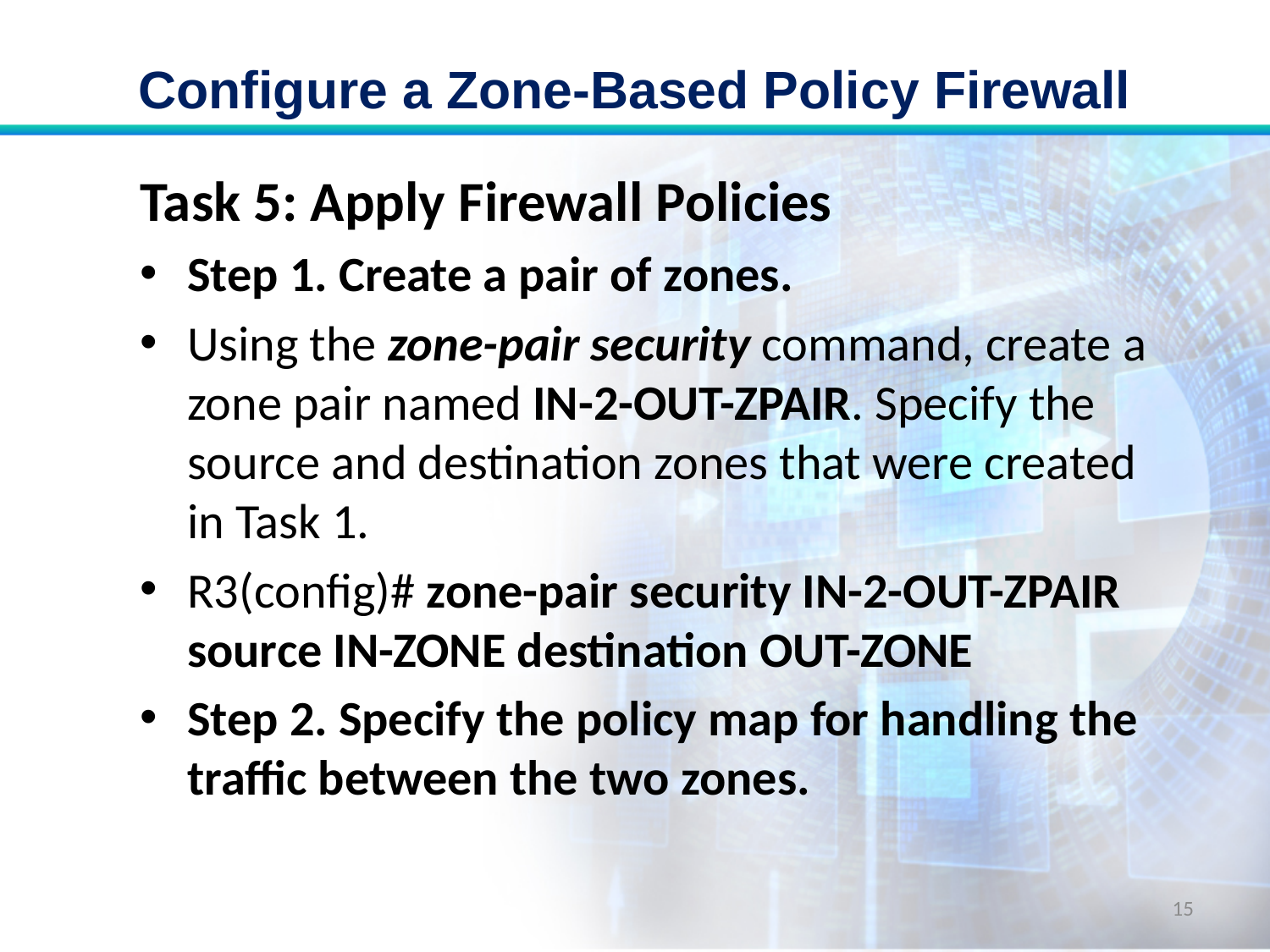

# Configure a Zone-Based Policy Firewall
Task 5: Apply Firewall Policies
Step 1. Create a pair of zones.
Using the zone-pair security command, create a zone pair named IN-2-OUT-ZPAIR. Specify the source and destination zones that were created in Task 1.
R3(config)# zone-pair security IN-2-OUT-ZPAIR source IN-ZONE destination OUT-ZONE
Step 2. Specify the policy map for handling the traffic between the two zones.
15